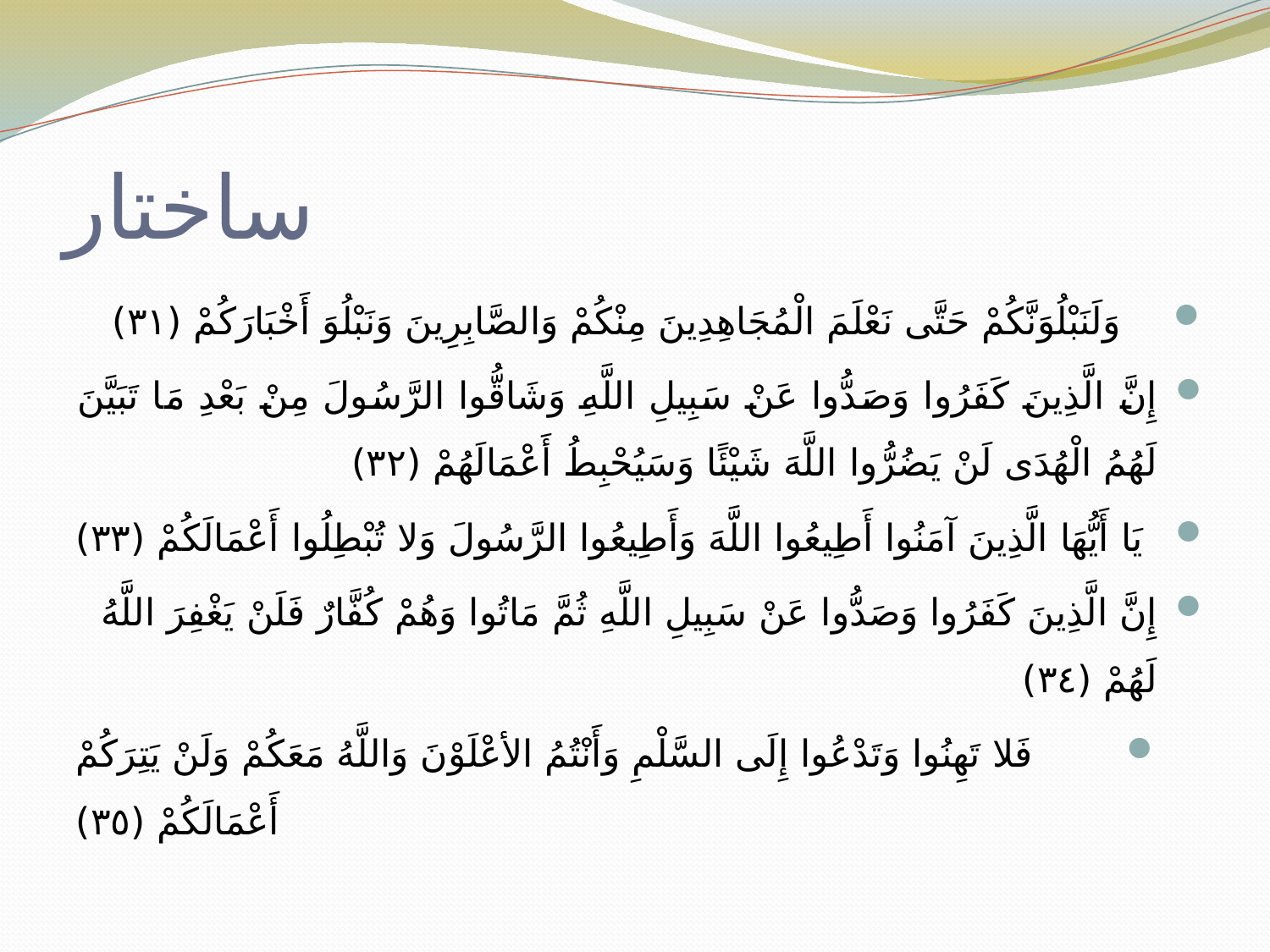

# ساختار
وَلَنَبْلُوَنَّكُمْ حَتَّى نَعْلَمَ الْمُجَاهِدِينَ مِنْكُمْ وَالصَّابِرِينَ وَنَبْلُوَ أَخْبَارَكُمْ (٣١)
إِنَّ الَّذِينَ كَفَرُوا وَصَدُّوا عَنْ سَبِيلِ اللَّهِ وَشَاقُّوا الرَّسُولَ مِنْ بَعْدِ مَا تَبَيَّنَ لَهُمُ الْهُدَى لَنْ يَضُرُّوا اللَّهَ شَيْئًا وَسَيُحْبِطُ أَعْمَالَهُمْ (٣٢)
يَا أَيُّهَا الَّذِينَ آمَنُوا أَطِيعُوا اللَّهَ وَأَطِيعُوا الرَّسُولَ وَلا تُبْطِلُوا أَعْمَالَكُمْ (٣٣)
إِنَّ الَّذِينَ كَفَرُوا وَصَدُّوا عَنْ سَبِيلِ اللَّهِ ثُمَّ مَاتُوا وَهُمْ كُفَّارٌ فَلَنْ يَغْفِرَ اللَّهُ لَهُمْ (٣٤)
فَلا تَهِنُوا وَتَدْعُوا إِلَى السَّلْمِ وَأَنْتُمُ الأعْلَوْنَ وَاللَّهُ مَعَكُمْ وَلَنْ يَتِرَكُمْ أَعْمَالَكُمْ (٣٥)